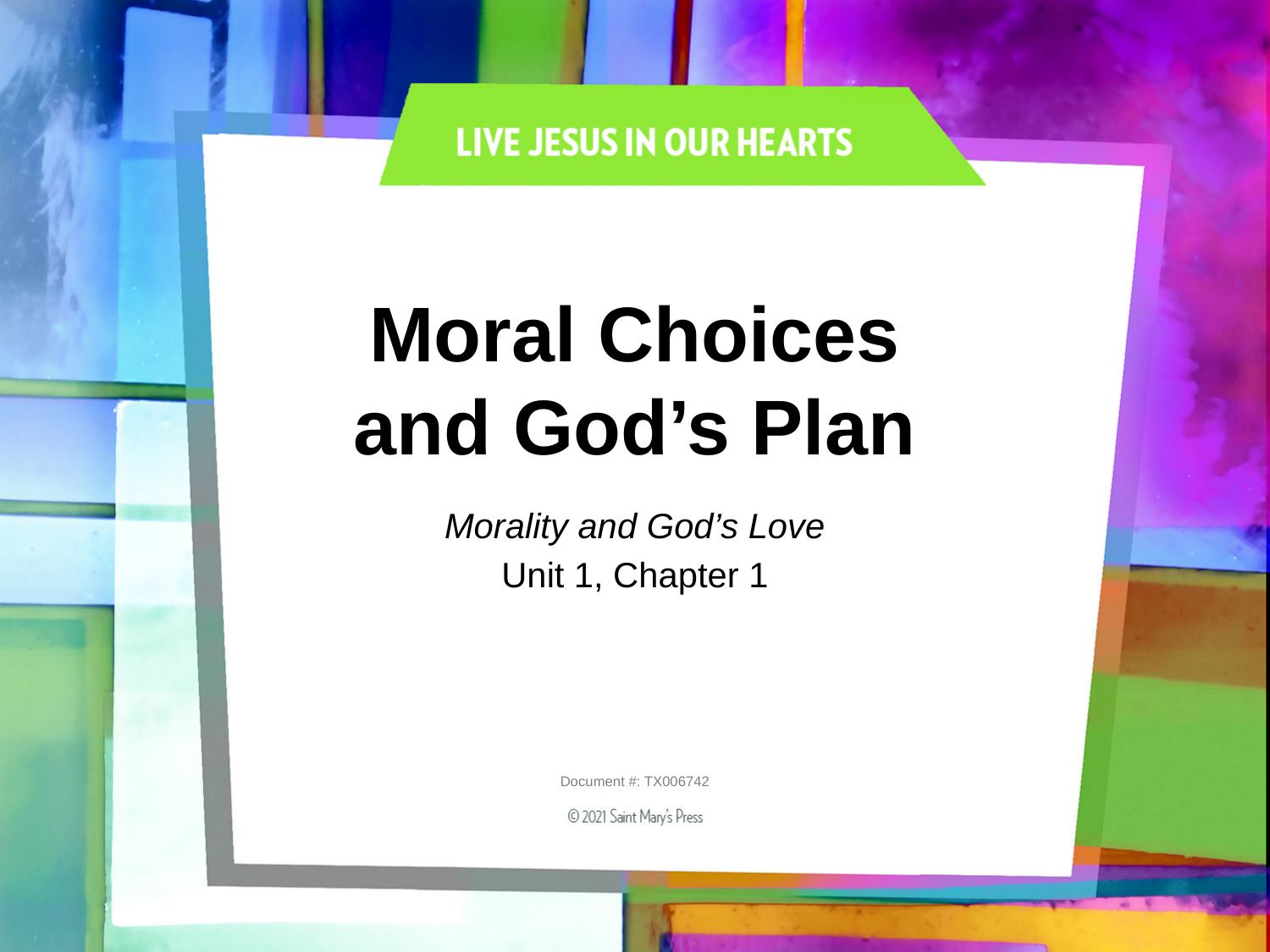

# Moral Choices and God’s Plan
Morality and God’s Love
Unit 1, Chapter 1
Document #: TX006742